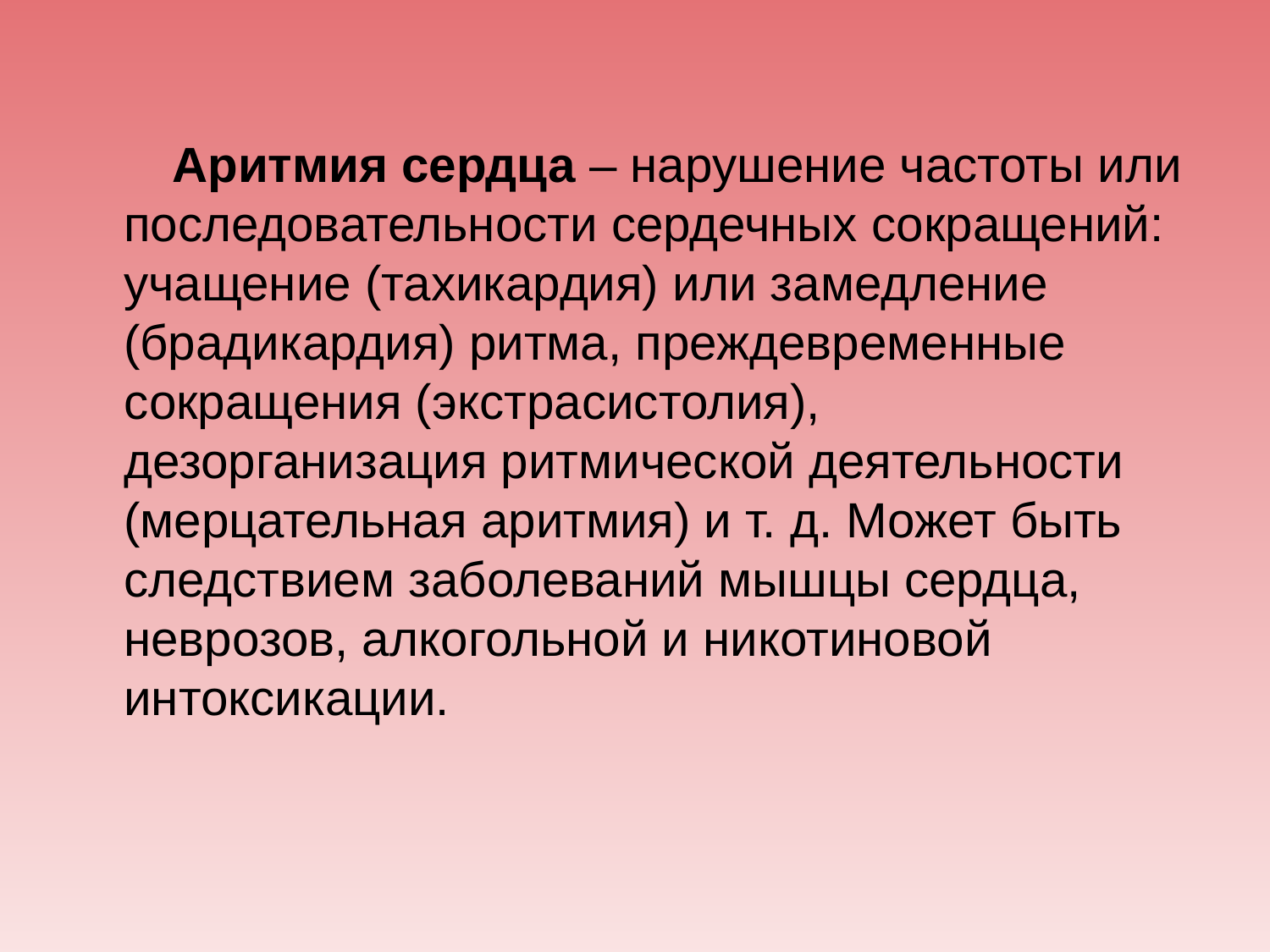

Аритмия сердца – нарушение частоты или последовательности сердечных сокращений: учащение (тахикардия) или замедление (брадикардия) ритма, преждевременные сокращения (экстрасистолия), дезорганизация ритмической деятельности (мерцательная аритмия) и т. д. Может быть следствием заболеваний мышцы сердца, неврозов, алкогольной и никотиновой интоксикации.